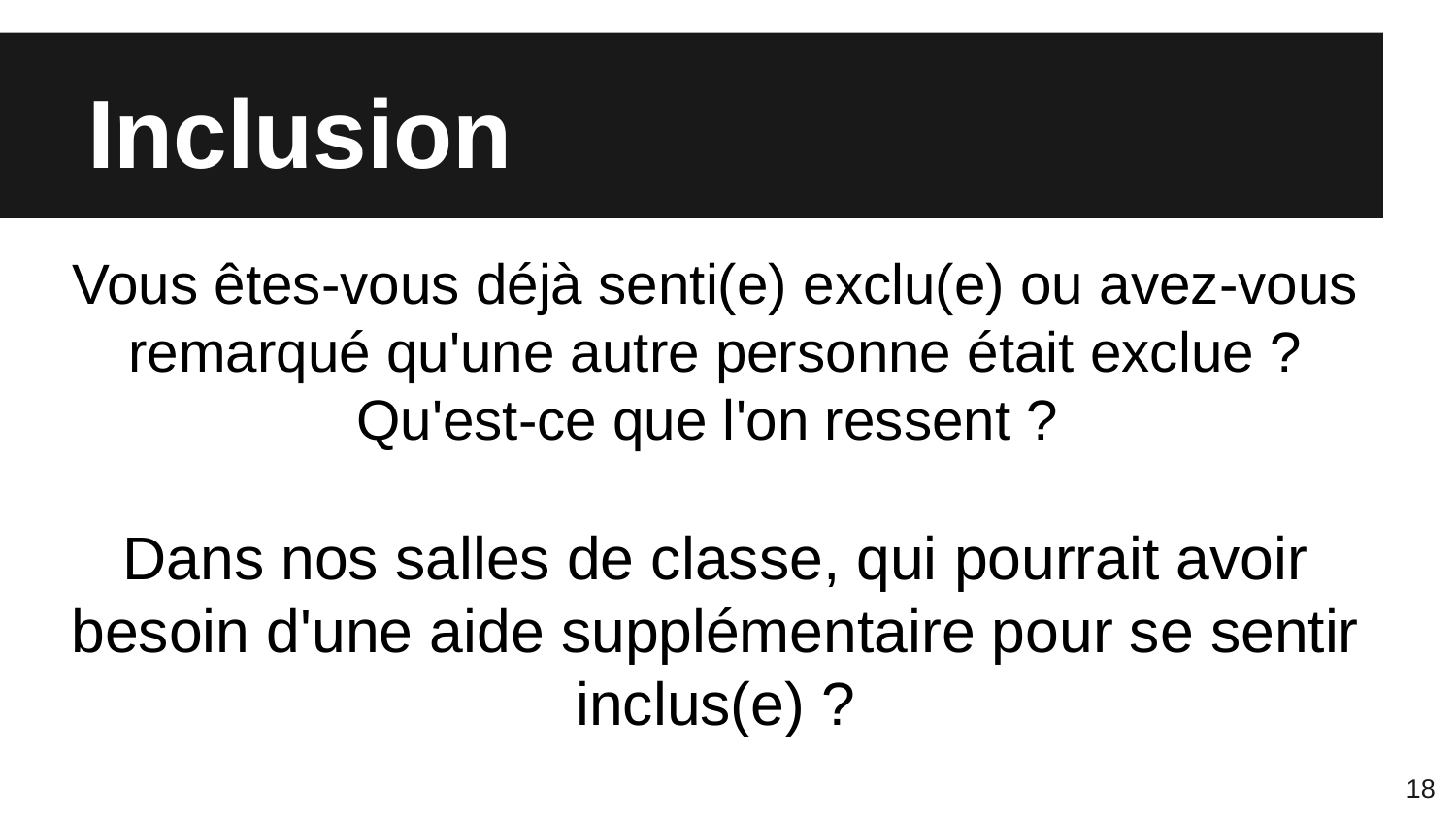

# Inclusion
Vous êtes-vous déjà senti(e) exclu(e) ou avez-vous remarqué qu'une autre personne était exclue ? Qu'est-ce que l'on ressent ?

Dans nos salles de classe, qui pourrait avoir besoin d'une aide supplémentaire pour se sentir inclus(e) ?
18